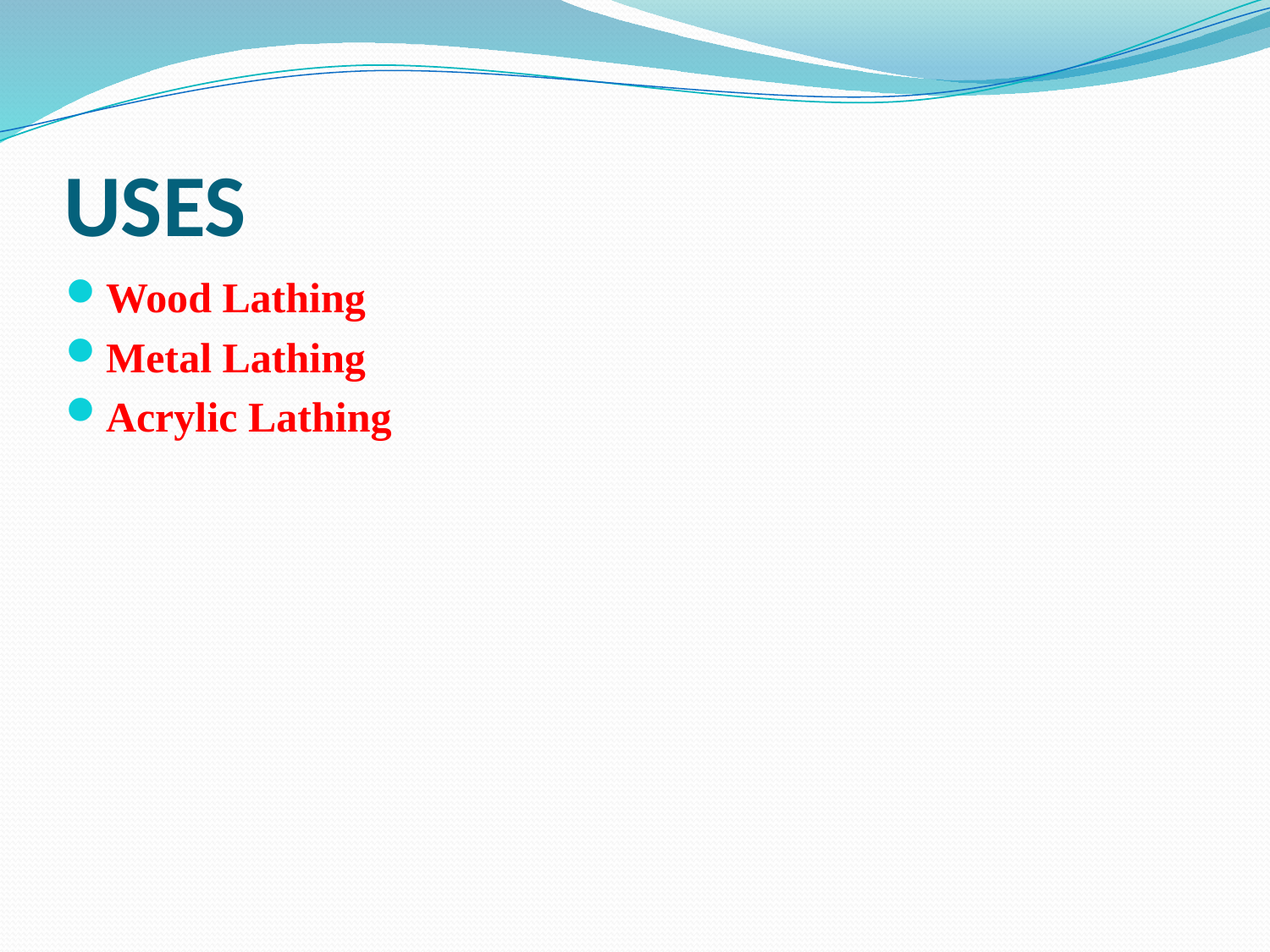

# USES
Wood Lathing
Metal Lathing
Acrylic Lathing